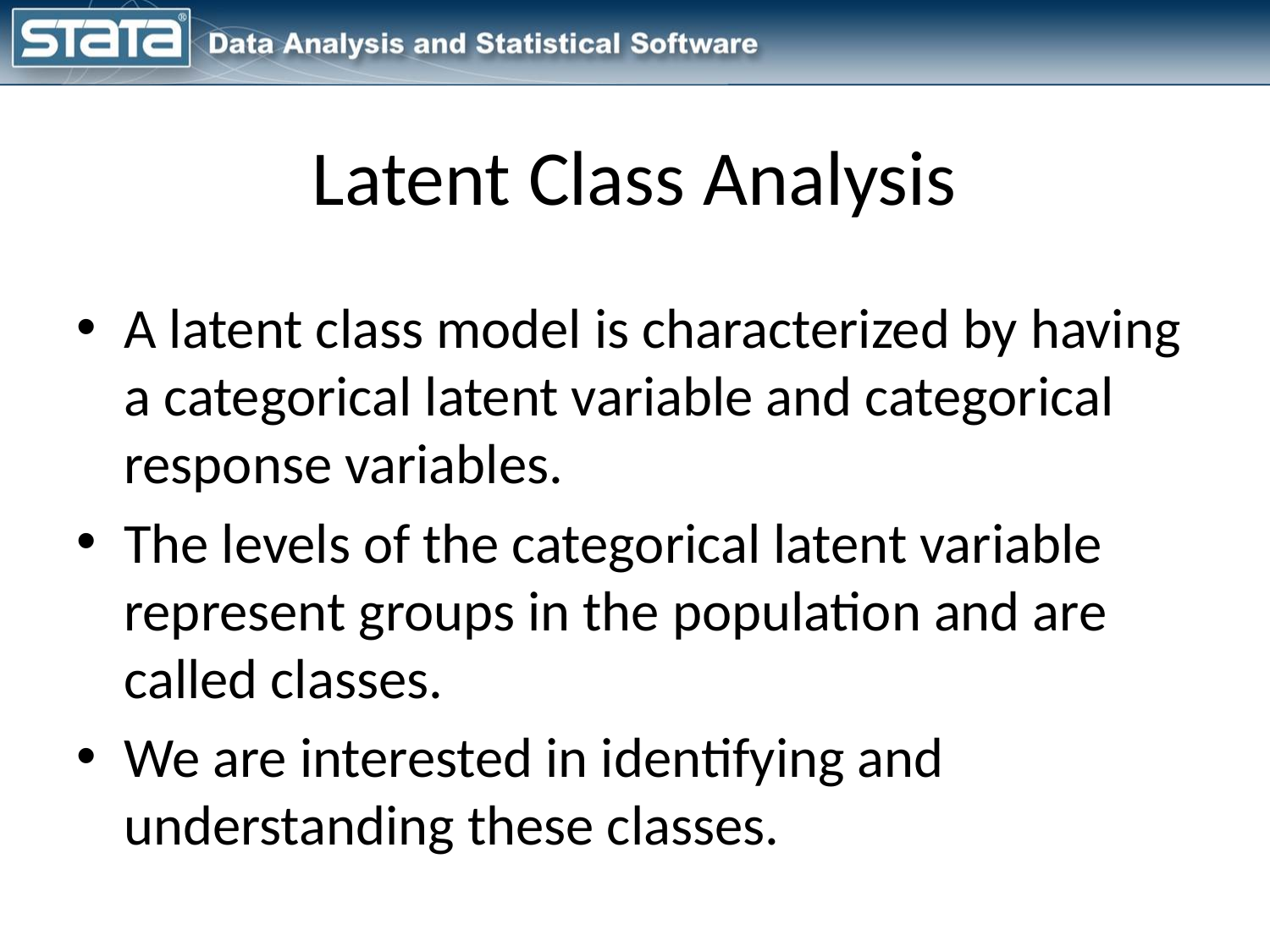

# Latent Class Analysis
A latent class model is characterized by having a categorical latent variable and categorical response variables.
The levels of the categorical latent variable represent groups in the population and are called classes.
We are interested in identifying and understanding these classes.